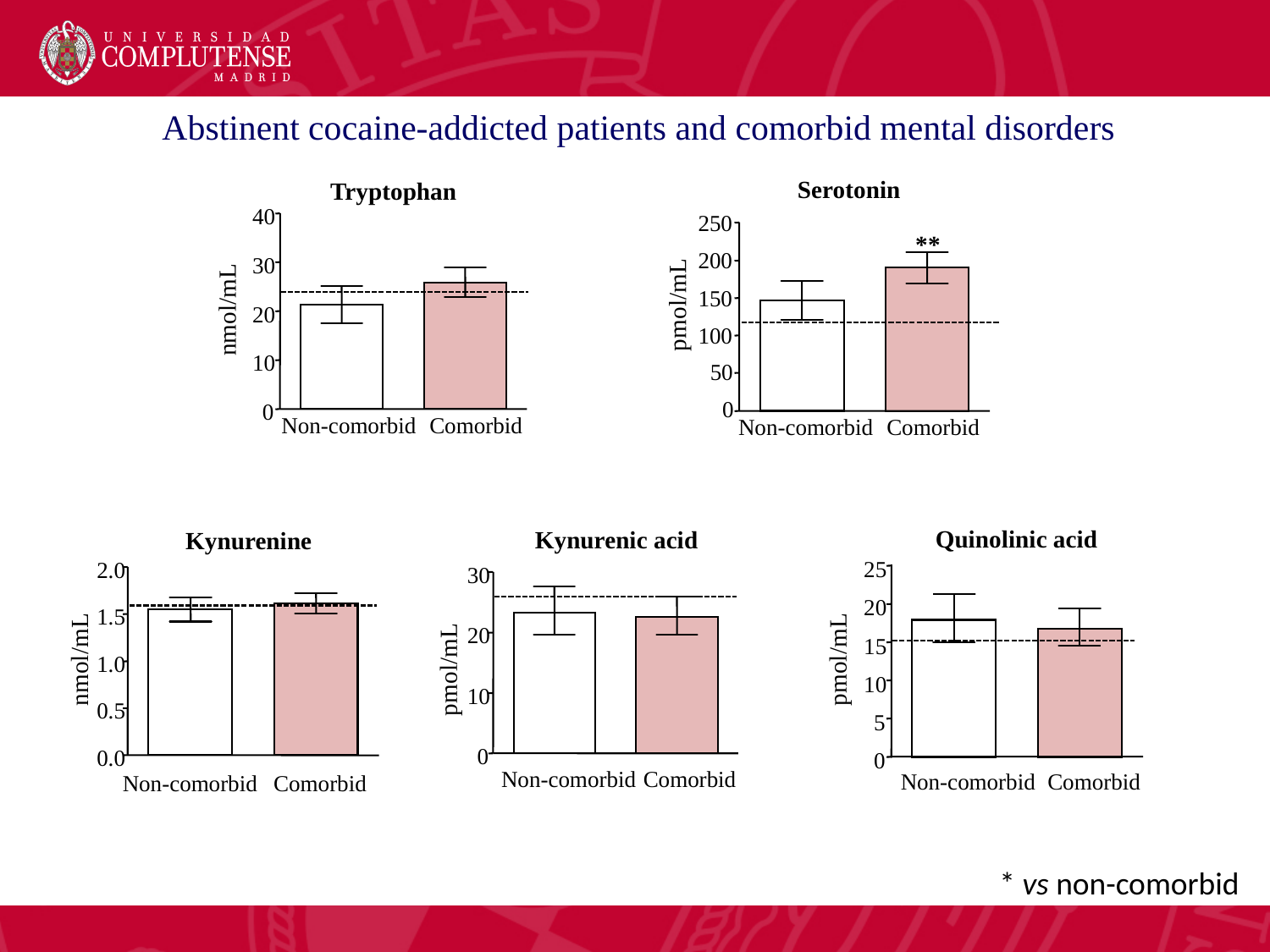

Abstinent cocaine-addicted patients and comorbid mental disorders
Serotonin
250

**

200

150

100

50

0

pmol/mL
Comorbid
Non-comorbid
Tryptophan
40

30

nmol/mL

20

10

0

Comorbid
Non-comorbid
Quinolinic acid
25

20

15

10

5

0

pmol/mL
Comorbid
Non-comorbid
Kynurenic acid
30

20

pmol/mL
10

0

Non-comorbid
Comorbid
Kynurenine
2.0

1.5

nmol/mL
1.0

0.5

0.0

Non-comorbid
Comorbid
* vs non-comorbid